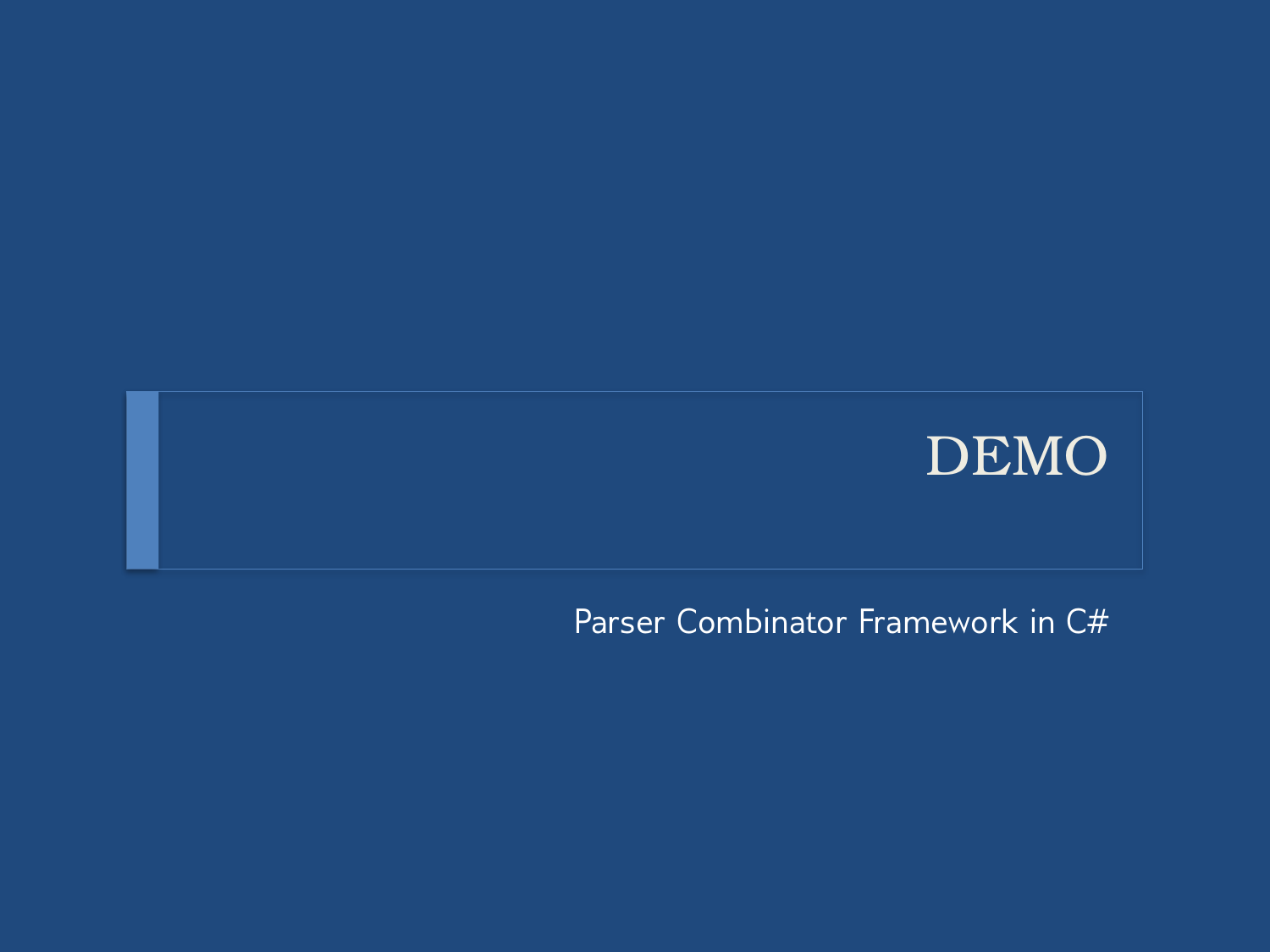

# DEMO
Parser Combinator Framework in C#